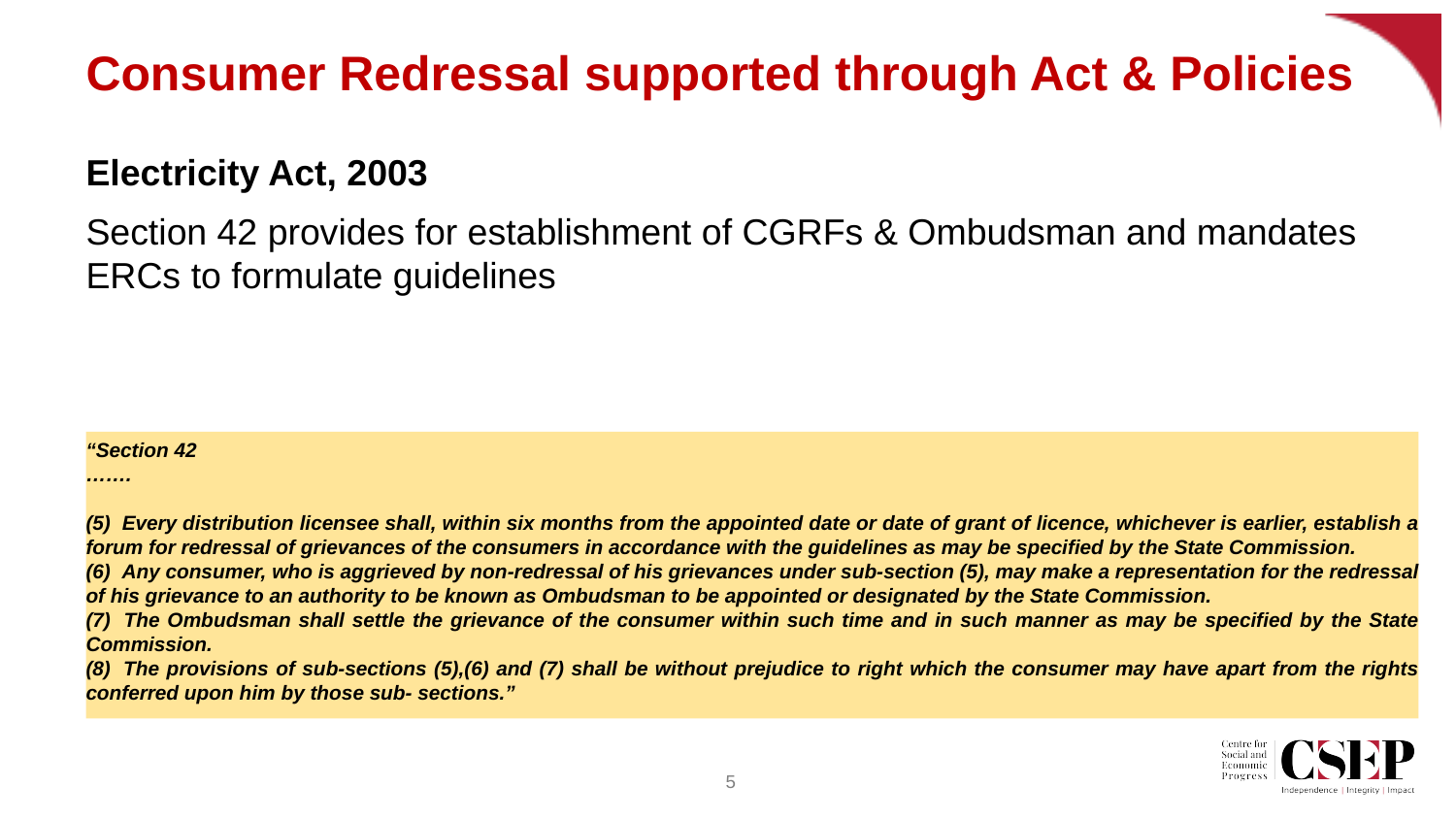

# Consumer Redressal supported through Act & Policies
Electricity Act, 2003
Section 42 provides for establishment of CGRFs & Ombudsman and mandates ERCs to formulate guidelines

“Section 42
…….

(5)  Every distribution licensee shall, within six months from the appointed date or date of grant of licence, whichever is earlier, establish a forum for redressal of grievances of the consumers in accordance with the guidelines as may be specified by the State Commission.
(6)  Any consumer, who is aggrieved by non-redressal of his grievances under sub-section (5), may make a representation for the redressal of his grievance to an authority to be known as Ombudsman to be appointed or designated by the State Commission.
(7)  The Ombudsman shall settle the grievance of the consumer within such time and in such manner as may be specified by the State Commission.
(8)  The provisions of sub-sections (5),(6) and (7) shall be without prejudice to right which the consumer may have apart from the rights conferred upon him by those sub- sections.”